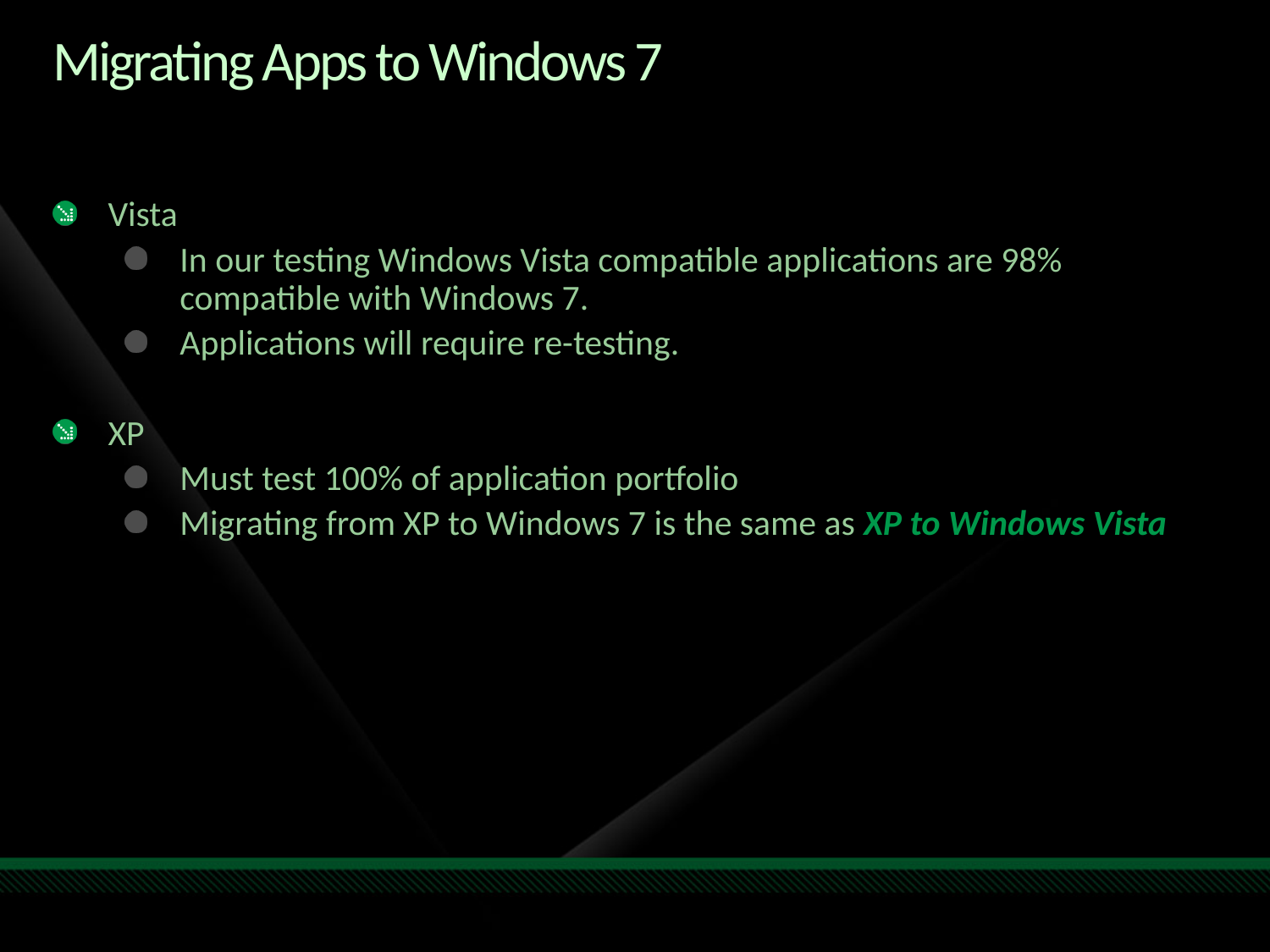

# Migrating Apps to Windows 7
Vista
In our testing Windows Vista compatible applications are 98% compatible with Windows 7.
Applications will require re-testing.

XP
Must test 100% of application portfolio
Migrating from XP to Windows 7 is the same as XP to Windows Vista